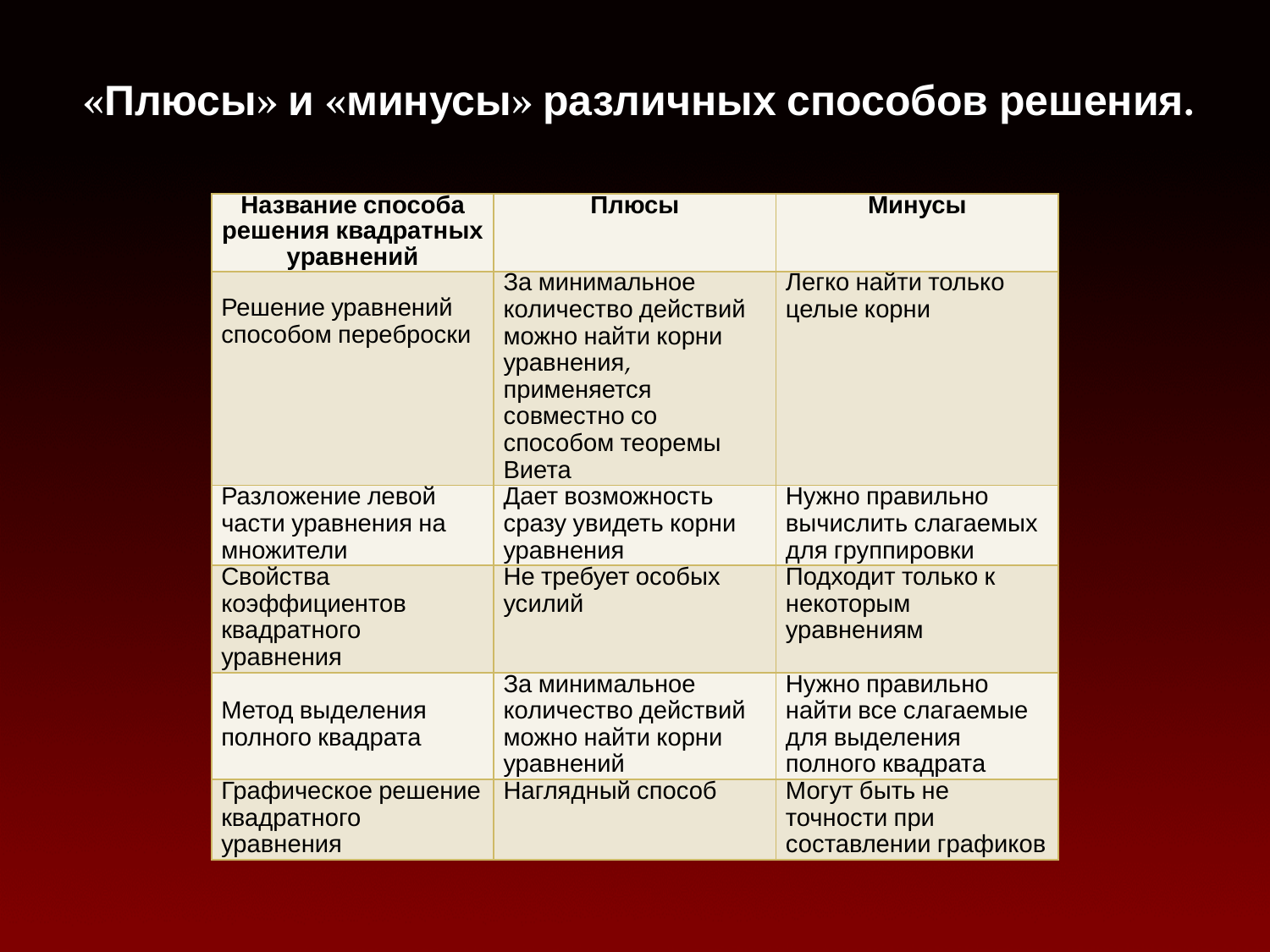

«Плюсы» и «минусы» различных способов решения.
| Название способа решения квадратных уравнений | Плюсы | Минусы |
| --- | --- | --- |
| Решение уравнений способом переброски | За минимальное количество действий можно найти корни уравнения, применяется совместно со способом теоремы Виета | Легко найти только целые корни |
| Разложение левой части уравнения на множители | Дает возможность сразу увидеть корни уравнения | Нужно правильно вычислить слагаемых для группировки |
| Свойства коэффициентов квадратного уравнения | Не требует особых усилий | Подходит только к некоторым уравнениям |
| Метод выделения полного квадрата | За минимальное количество действий можно найти корни уравнений | Нужно правильно найти все слагаемые для выделения полного квадрата |
| Графическое решение квадратного уравнения | Наглядный способ | Могут быть не точности при составлении графиков |